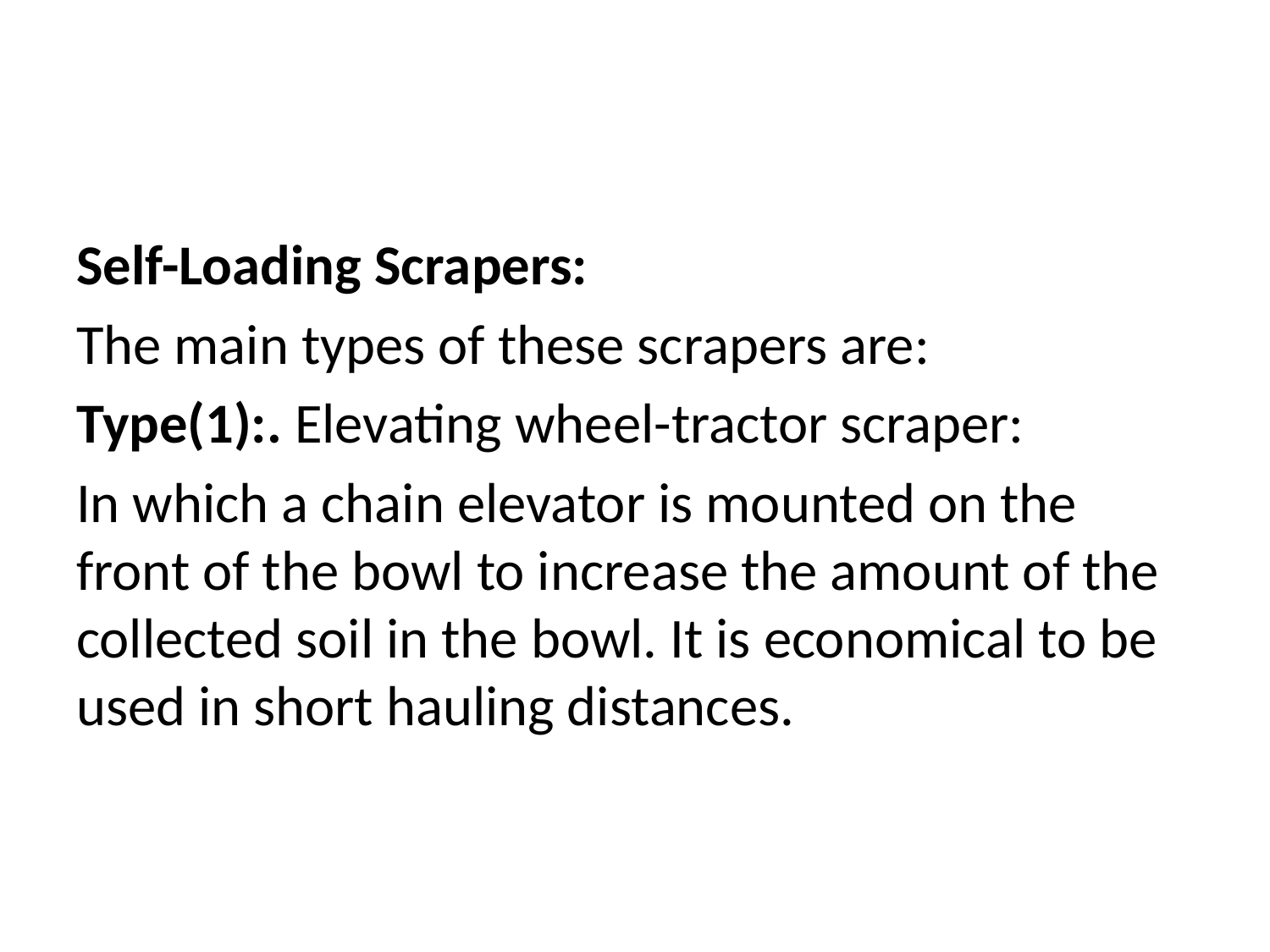

#
Self-Loading Scrapers:
The main types of these scrapers are:
Type(1):. Elevating wheel-tractor scraper:
In which a chain elevator is mounted on the front of the bowl to increase the amount of the collected soil in the bowl. It is economical to be used in short hauling distances.